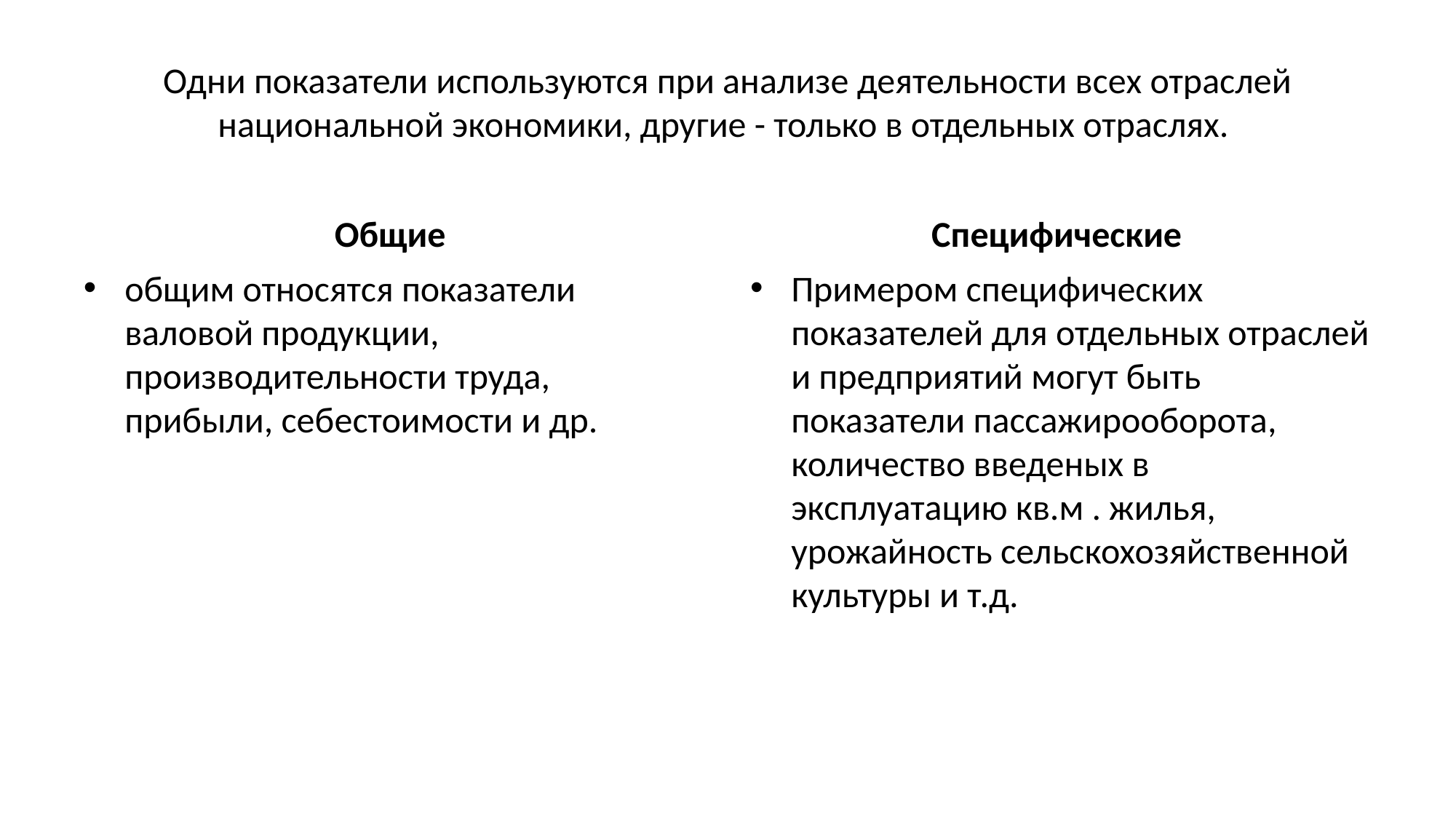

# Одни показатели используются при анализе деятельности всех отраслей национальной экономики, другие - только в отдельных отраслях.
Общие
Специфические
общим относятся показатели валовой продукции, производительности труда, прибыли, себестоимости и др.

Примером специфических показателей для отдельных отраслей и предприятий могут быть показатели пассажирооборота, количество введеных в эксплуатацию кв.м . жилья, урожайность сельскохозяйственной культуры и т.д.